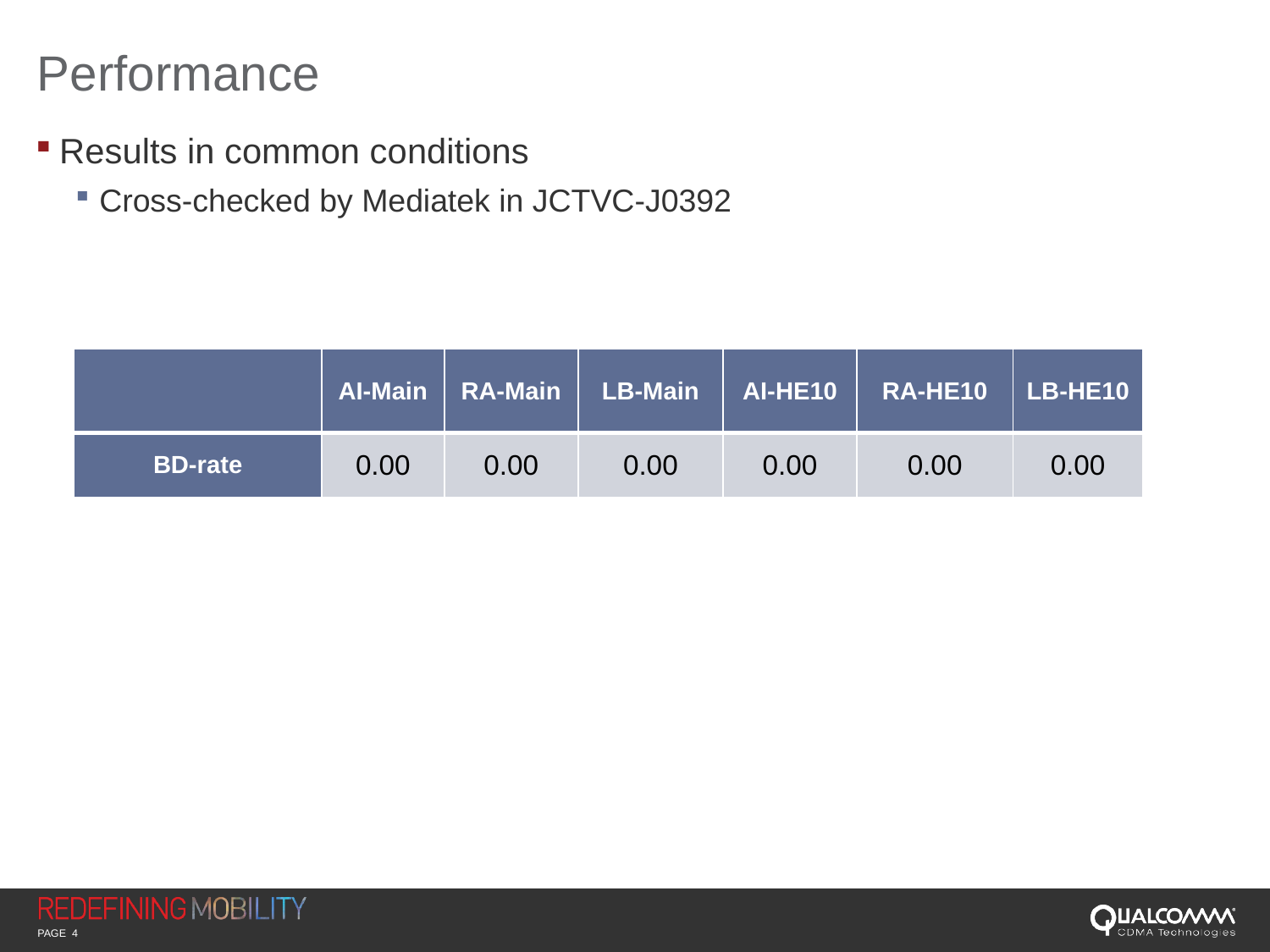

# Performance
Results in common conditions
Cross-checked by Mediatek in JCTVC-J0392

|  | AI-Main | RA-Main | LB-Main | AI-HE10 | RA-HE10 | LB-HE10 |
| --- | --- | --- | --- | --- | --- | --- |
| BD-rate | 0.00 | 0.00 | 0.00 | 0.00 | 0.00 | 0.00 |